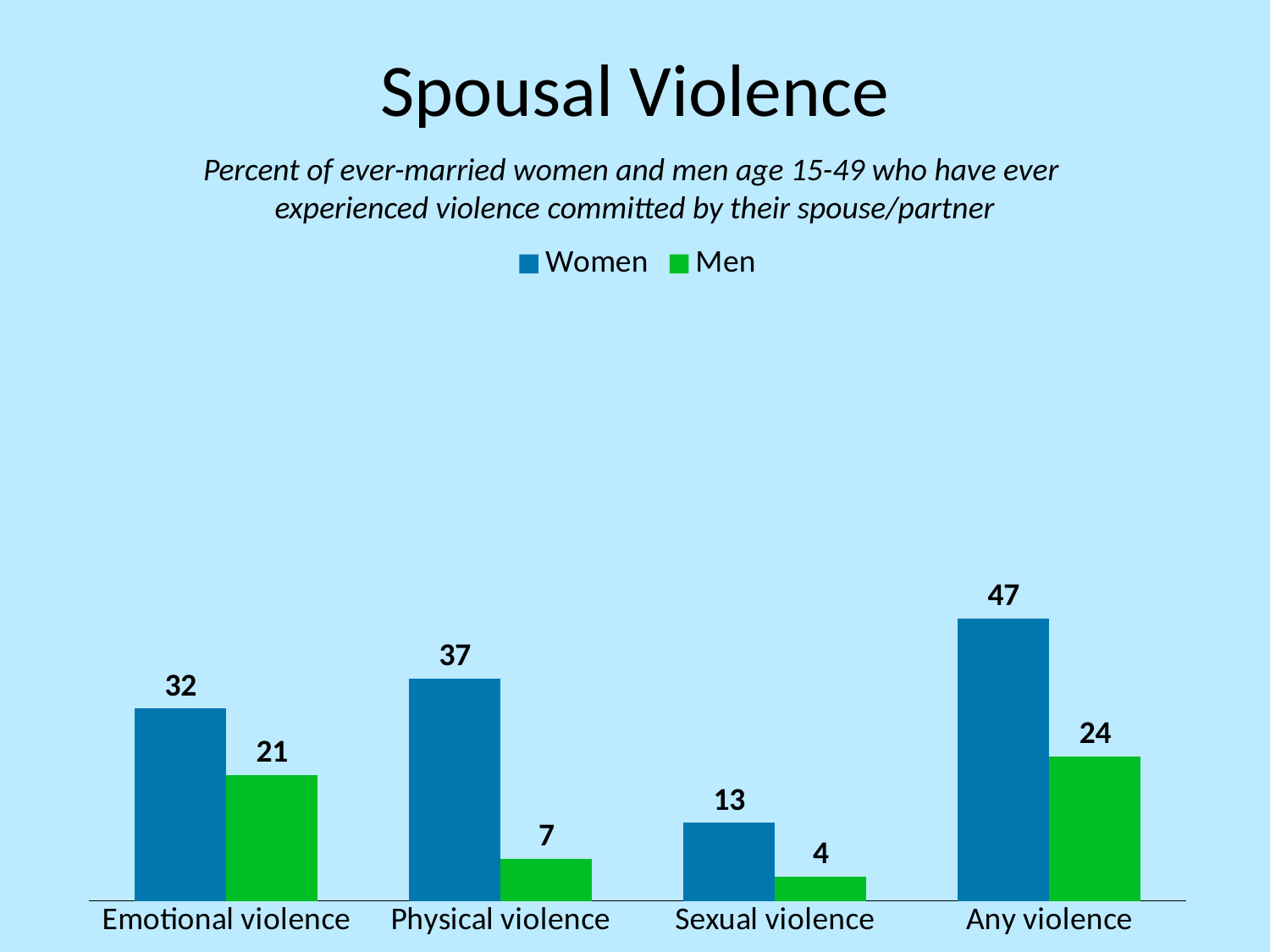

# Spousal Violence
Percent of ever-married women and men age 15-49 who have ever
experienced violence committed by their spouse/partner

### Chart

| Category | Women | Men |
|---|---|---|
| Emotional violence | 32.0 | 21.0 |
| Physical violence | 37.0 | 7.0 |
| Sexual violence | 13.0 | 4.0 |
| Any violence | 47.0 | 24.0 |